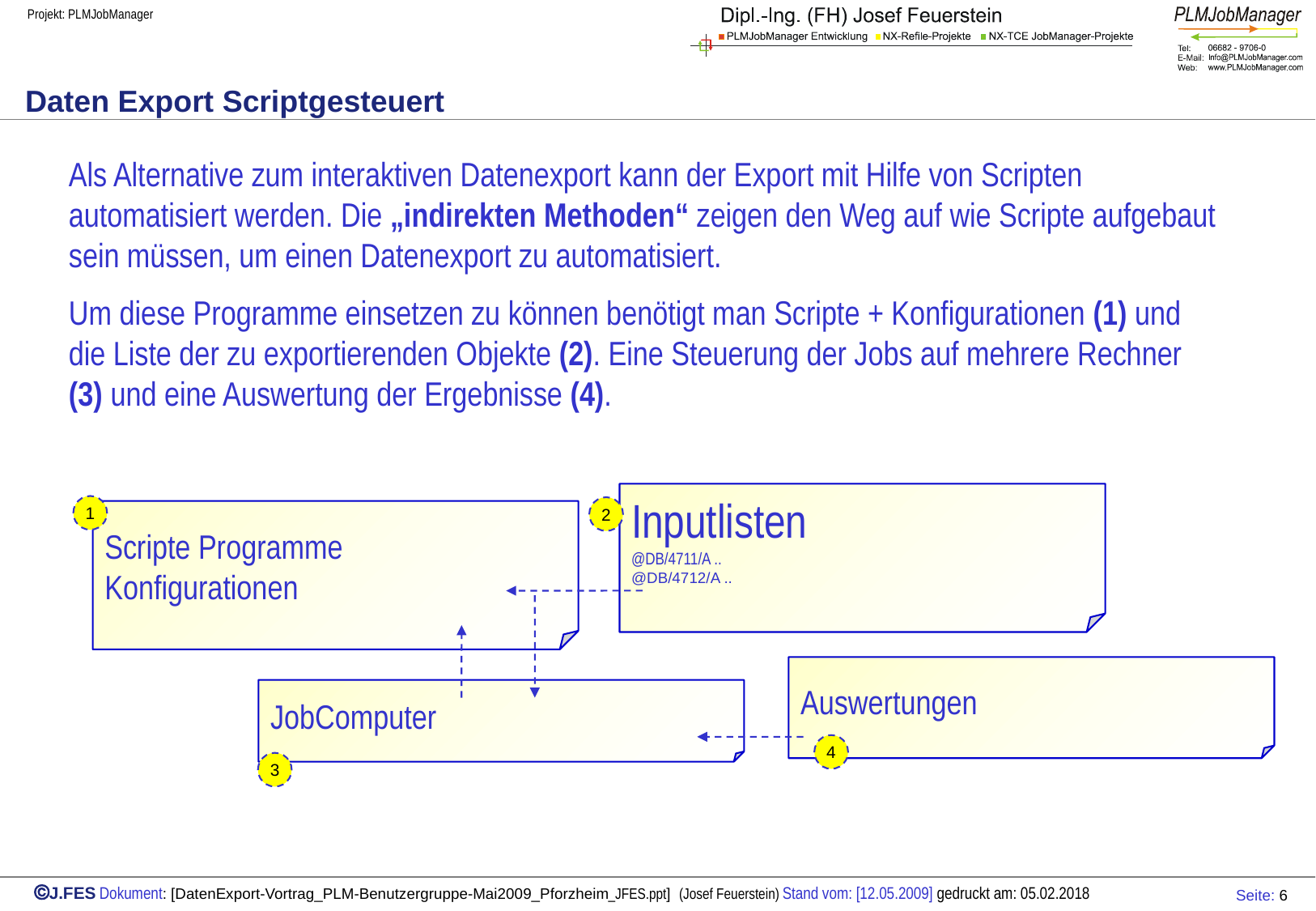

# Daten Export Scriptgesteuert
Als Alternative zum interaktiven Datenexport kann der Export mit Hilfe von Scripten automatisiert werden. Die „indirekten Methoden“ zeigen den Weg auf wie Scripte aufgebaut sein müssen, um einen Datenexport zu automatisiert.
Um diese Programme einsetzen zu können benötigt man Scripte + Konfigurationen (1) und die Liste der zu exportierenden Objekte (2). Eine Steuerung der Jobs auf mehrere Rechner (3) und eine Auswertung der Ergebnisse (4).
Inputlisten
@DB/4711/A ..
@DB/4712/A ..

Scripte Programme
Konfigurationen

Auswertungen
JobComputer

1
2
4
3